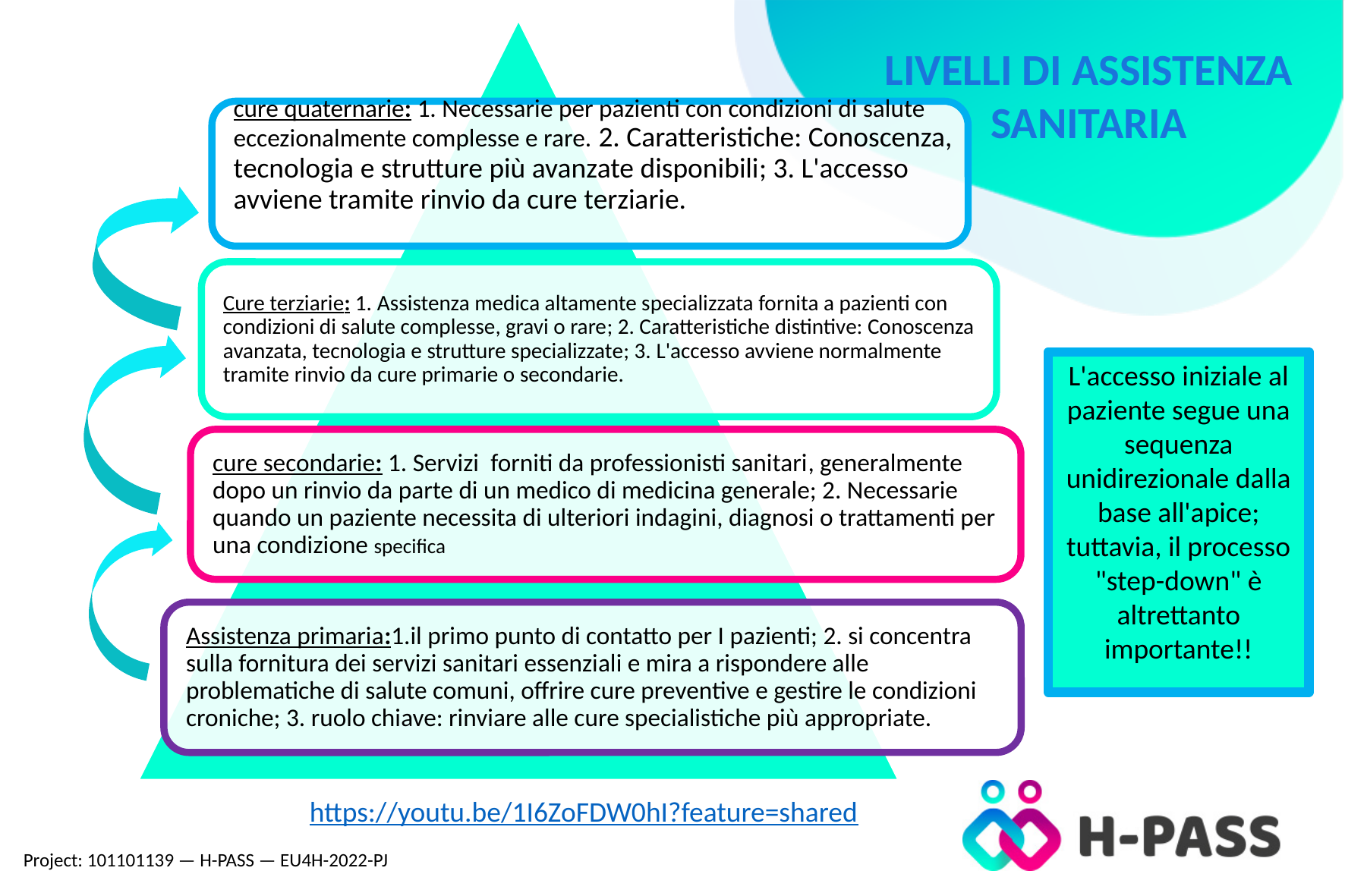

Assistenza primaria:1.il primo punto di contatto per I pazienti; 2. si concentra sulla fornitura dei servizi sanitari essenziali e mira a rispondere alle problematiche di salute comuni, offrire cure preventive e gestire le condizioni croniche; 3. ruolo chiave: rinviare alle cure specialistiche più appropriate.
cure secondarie: 1. Servizi  forniti da professionisti sanitari, generalmente dopo un rinvio da parte di un medico di medicina generale; 2. Necessarie quando un paziente necessita di ulteriori indagini, diagnosi o trattamenti per una condizione specifica
Cure terziarie: 1. Assistenza medica altamente specializzata fornita a pazienti con condizioni di salute complesse, gravi o rare; 2. Caratteristiche distintive: Conoscenza avanzata, tecnologia e strutture specializzate; 3. L'accesso avviene normalmente tramite rinvio da cure primarie o secondarie.
cure quaternarie: 1. Necessarie per pazienti con condizioni di salute eccezionalmente complesse e rare. 2. Caratteristiche: Conoscenza, tecnologia e strutture più avanzate disponibili; 3. L'accesso avviene tramite rinvio da cure terziarie.

LIVELLI DI ASSISTENZA SANITARIA

L'accesso iniziale al paziente segue una sequenza unidirezionale dalla base all'apice; tuttavia, il processo "step-down" è altrettanto importante!!

https://youtu.be/1I6ZoFDW0hI?feature=shared
Project: 101101139 — H-PASS — EU4H-2022-PJ